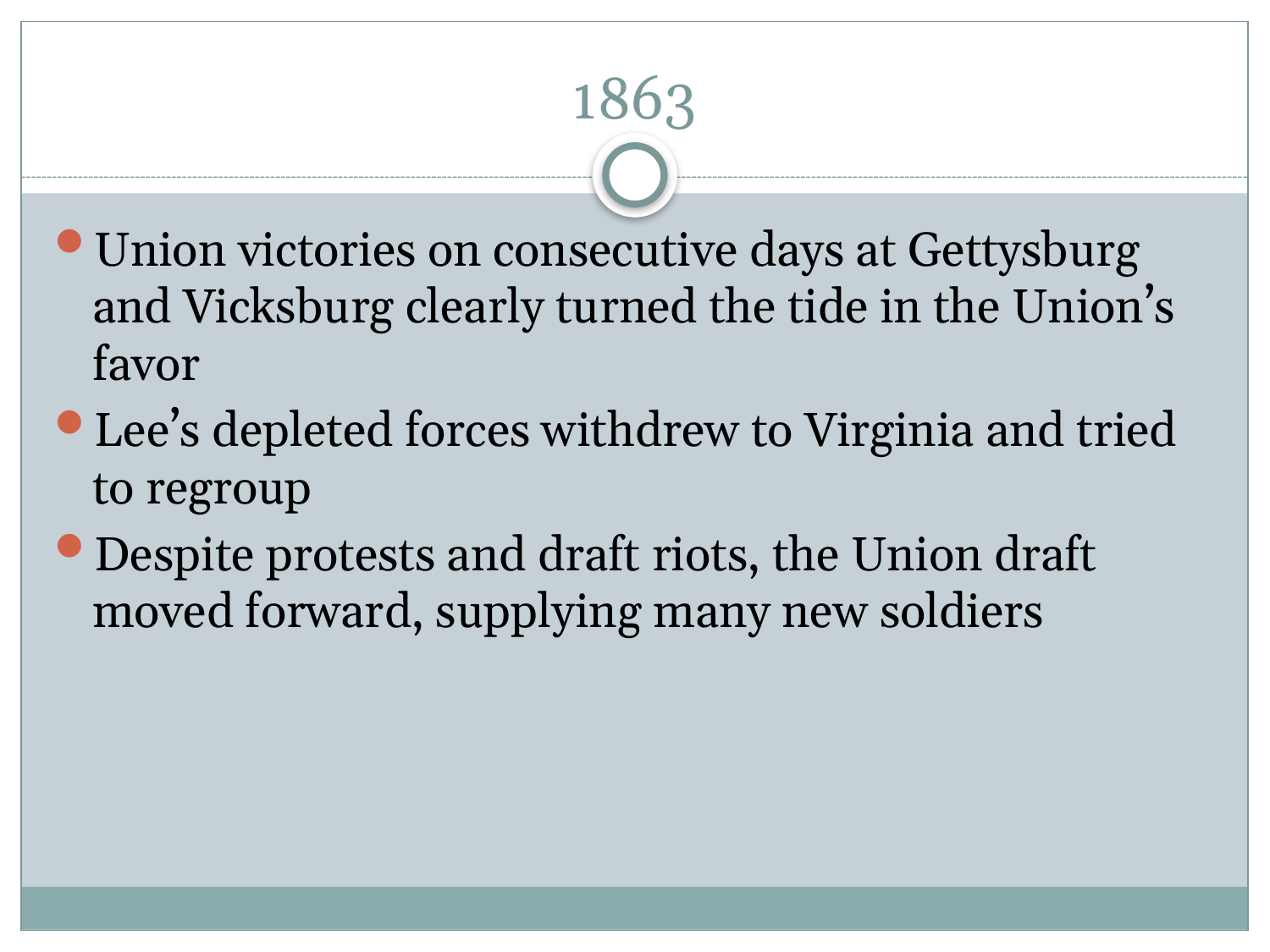

# 1863
Union victories on consecutive days at Gettysburg and Vicksburg clearly turned the tide in the Union’s favor
Lee’s depleted forces withdrew to Virginia and tried to regroup
Despite protests and draft riots, the Union draft moved forward, supplying many new soldiers